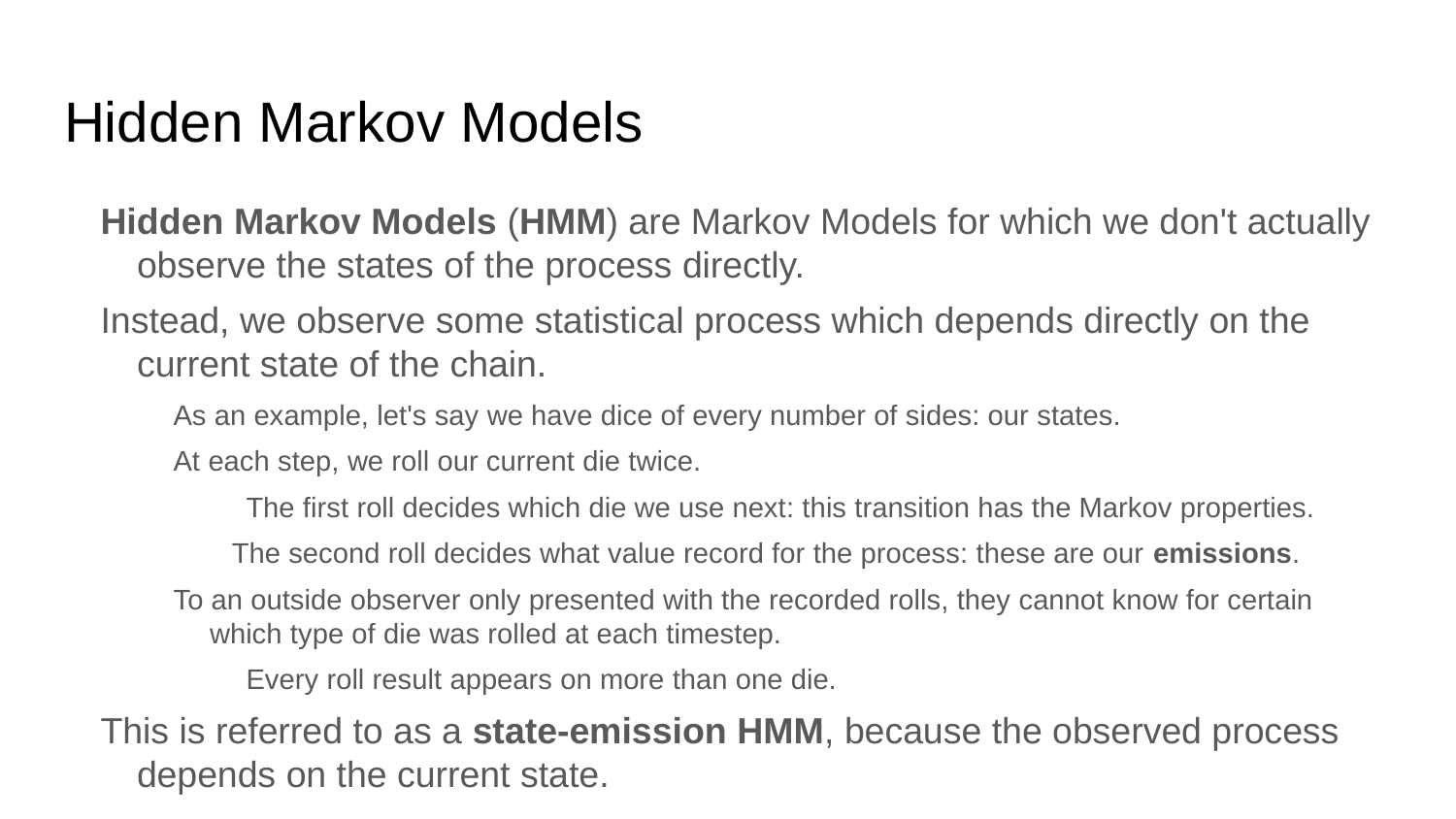

# Hidden Markov Models
Hidden Markov Models (HMM) are Markov Models for which we don't actually observe the states of the process directly.
Instead, we observe some statistical process which depends directly on the current state of the chain.
As an example, let's say we have dice of every number of sides: our states.
At each step, we roll our current die twice.
The first roll decides which die we use next: this transition has the Markov properties.
The second roll decides what value record for the process: these are our emissions.
To an outside observer only presented with the recorded rolls, they cannot know for certain which type of die was rolled at each timestep.
Every roll result appears on more than one die.
This is referred to as a state-emission HMM, because the observed process depends on the current state.